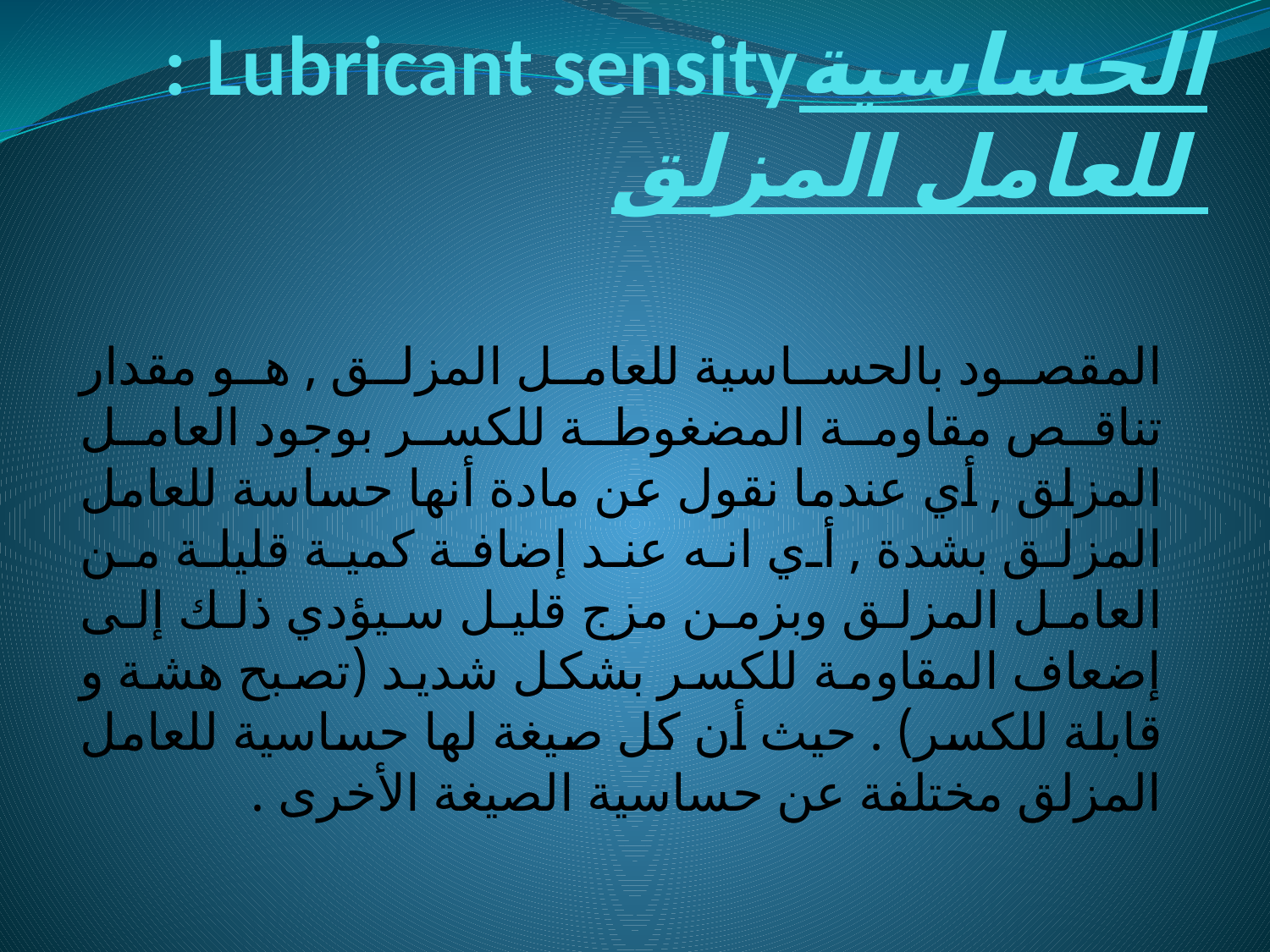

# : Lubricant sensityالحساسية للعامل المزلق
المقصود بالحساسية للعامل المزلق , هو مقدار تناقص مقاومة المضغوطة للكسر بوجود العامل المزلق , أي عندما نقول عن مادة أنها حساسة للعامل المزلق بشدة , أي انه عند إضافة كمية قليلة من العامل المزلق وبزمن مزج قليل سيؤدي ذلك إلى إضعاف المقاومة للكسر بشكل شديد (تصبح هشة و قابلة للكسر) . حيث أن كل صيغة لها حساسية للعامل المزلق مختلفة عن حساسية الصيغة الأخرى .